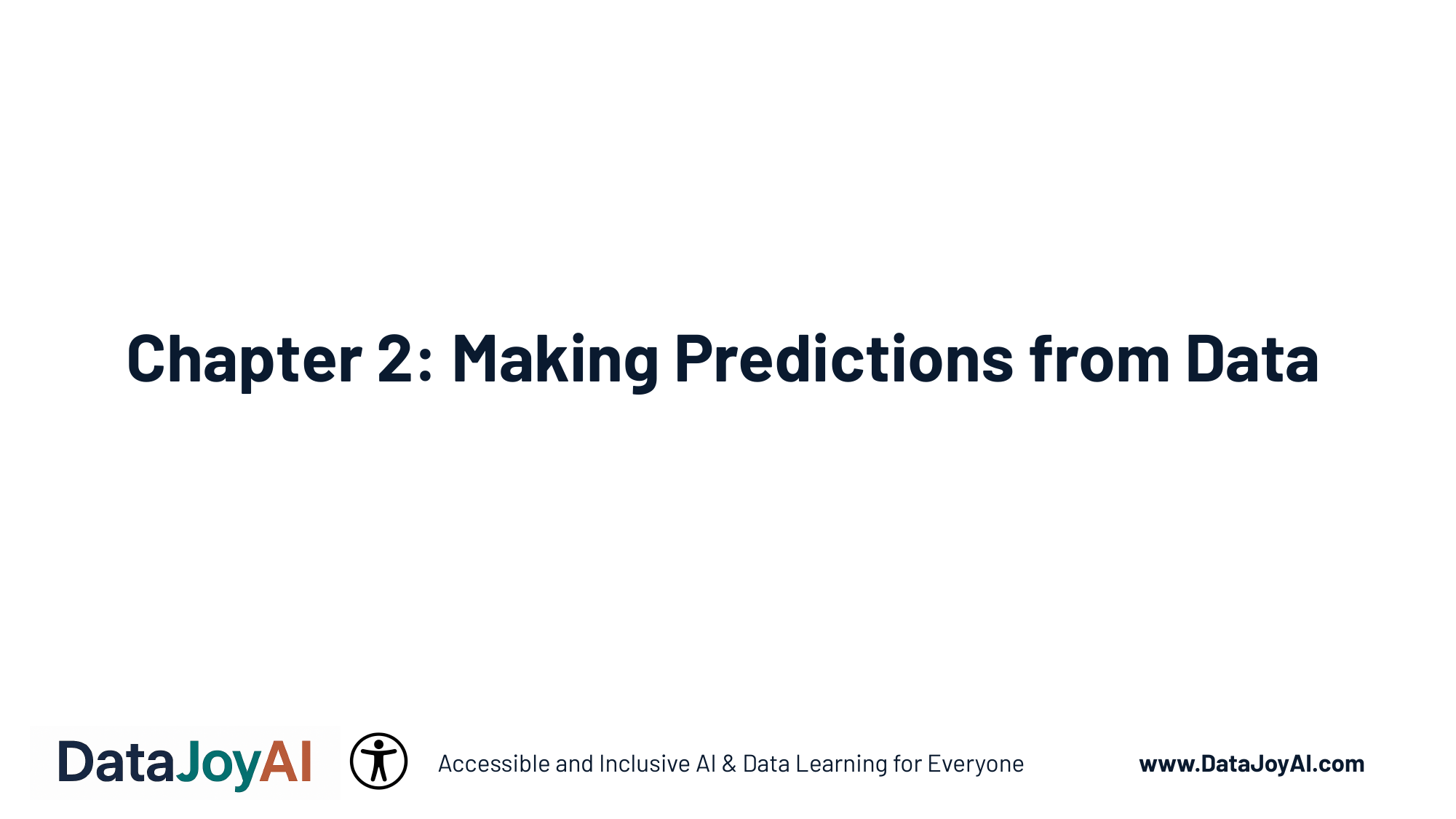

# Chapter 2: Making Predictions from Data